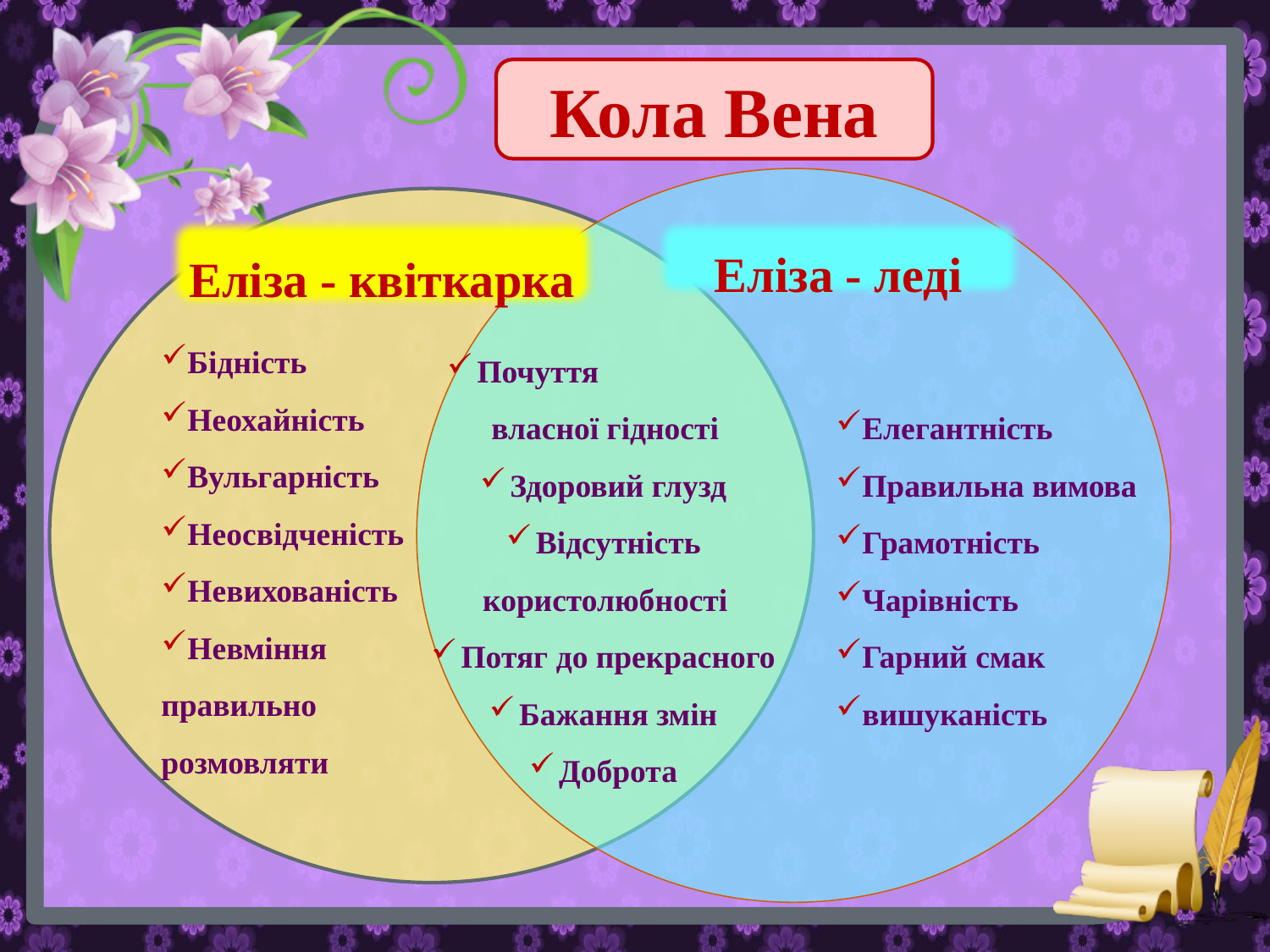

Кола Вена

Еліза - квіткарка
Еліза - леді
Почуття                     власної гідності
Здоровий глузд
Відсутність користолюбності
Потяг до прекрасного
Бажання змін
Доброта
Елегантність
Правильна вимова
Грамотність
Чарівність
Гарний смак
вишуканість
Бідність
Неохайність
Вульгарність
Неосвідченість
Невихованість
Невміння правильно розмовляти